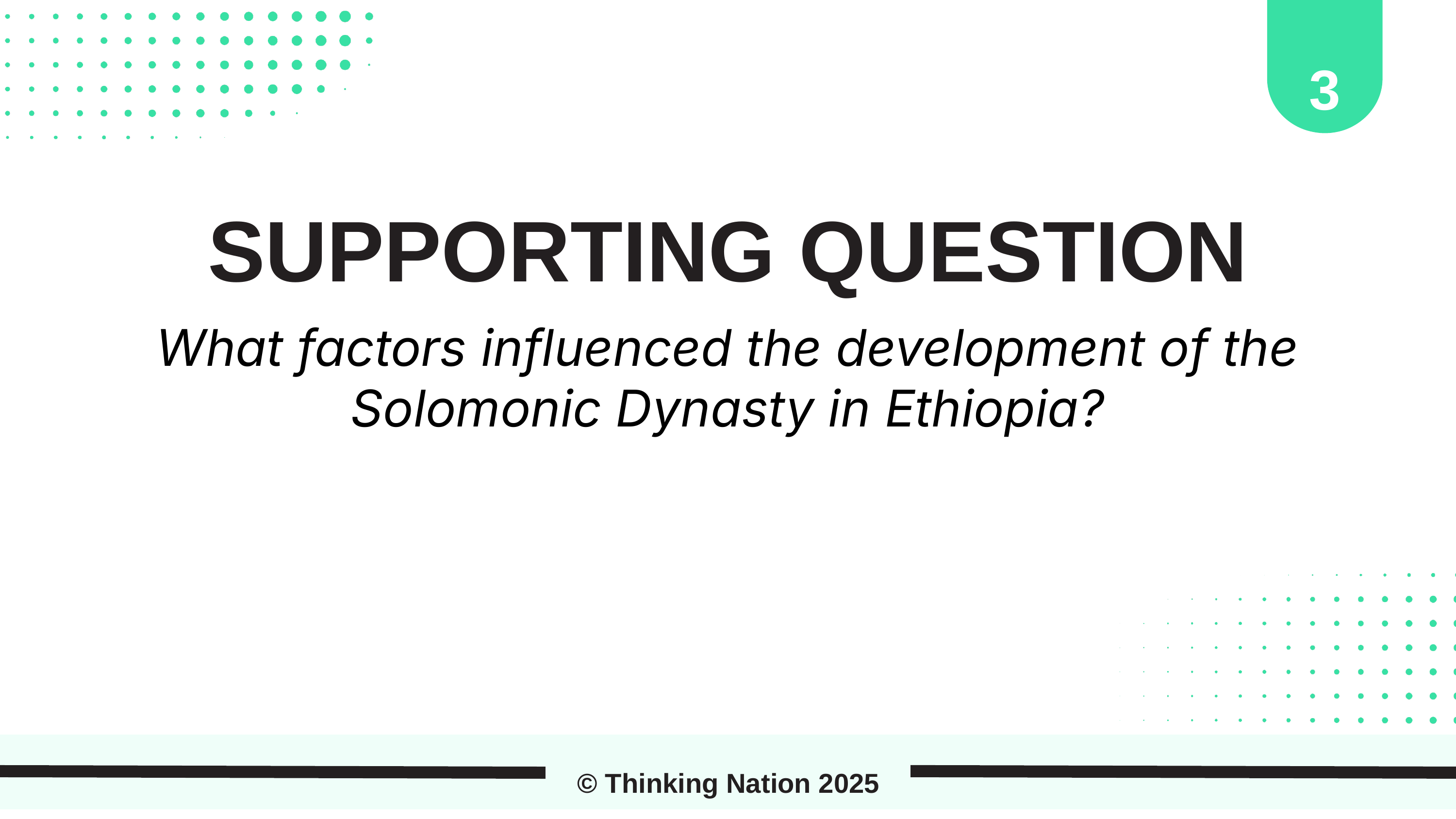

3
SUPPORTING QUESTION
What factors influenced the development of the Solomonic Dynasty in Ethiopia?

© Thinking Nation 2025